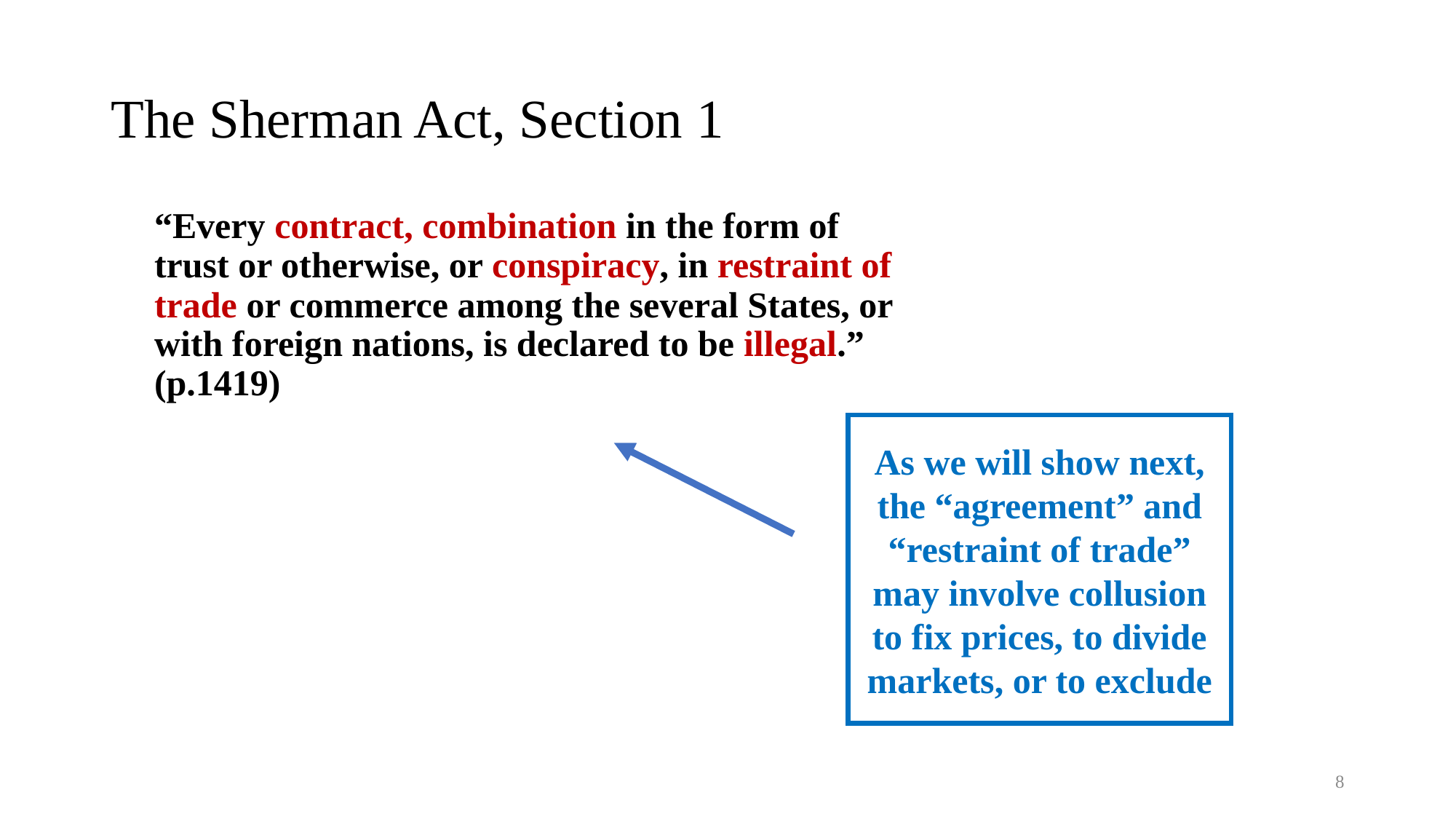

# The Sherman Act, Section 1
“Every contract, combination in the form of trust or otherwise, or conspiracy, in restraint of trade or commerce among the several States, or with foreign nations, is declared to be illegal.” (p.1419)

As we will show next, the “agreement” and “restraint of trade” may involve collusion to fix prices, to divide markets, or to exclude
8